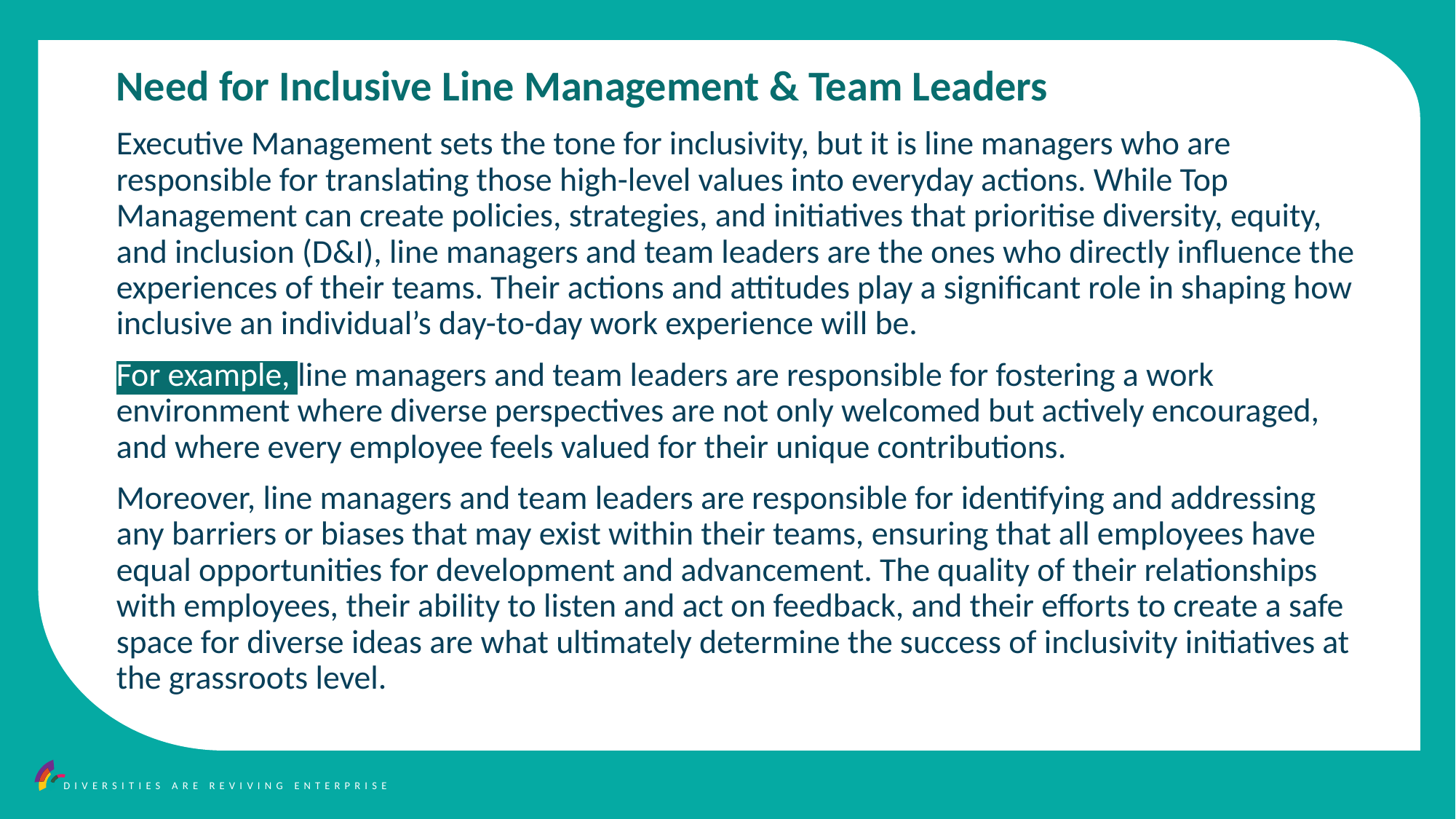

Need for Inclusive Line Management & Team Leaders
Executive Management sets the tone for inclusivity, but it is line managers who are responsible for translating those high-level values into everyday actions. While Top Management can create policies, strategies, and initiatives that prioritise diversity, equity, and inclusion (D&I), line managers and team leaders are the ones who directly influence the experiences of their teams. Their actions and attitudes play a significant role in shaping how inclusive an individual’s day-to-day work experience will be.
For example, line managers and team leaders are responsible for fostering a work environment where diverse perspectives are not only welcomed but actively encouraged, and where every employee feels valued for their unique contributions.
Moreover, line managers and team leaders are responsible for identifying and addressing any barriers or biases that may exist within their teams, ensuring that all employees have equal opportunities for development and advancement. The quality of their relationships with employees, their ability to listen and act on feedback, and their efforts to create a safe space for diverse ideas are what ultimately determine the success of inclusivity initiatives at the grassroots level.